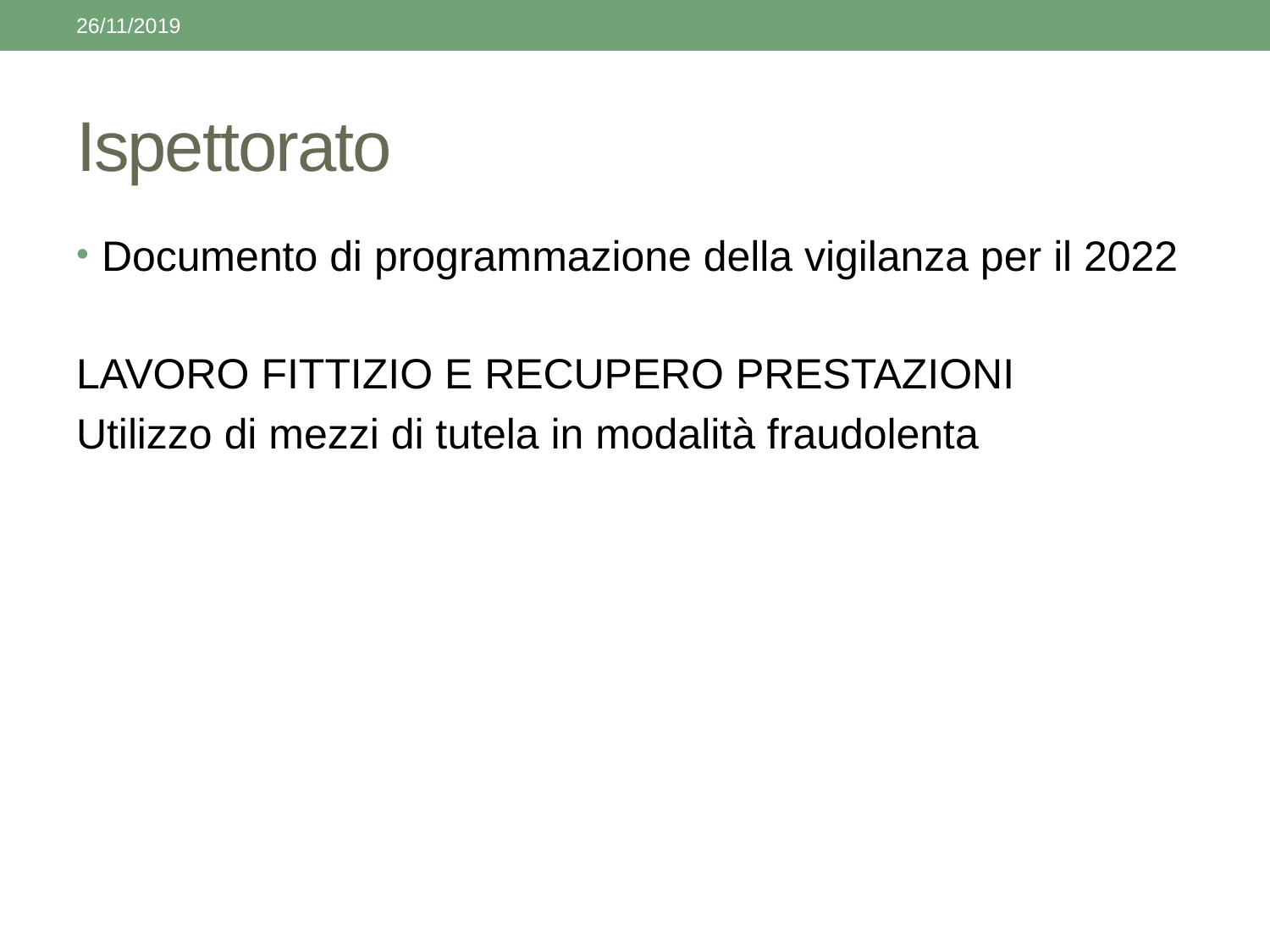

26/11/2019
# Ispettorato
Documento di programmazione della vigilanza per il 2022

LAVORO FITTIZIO E RECUPERO PRESTAZIONI
Utilizzo di mezzi di tutela in modalità fraudolenta